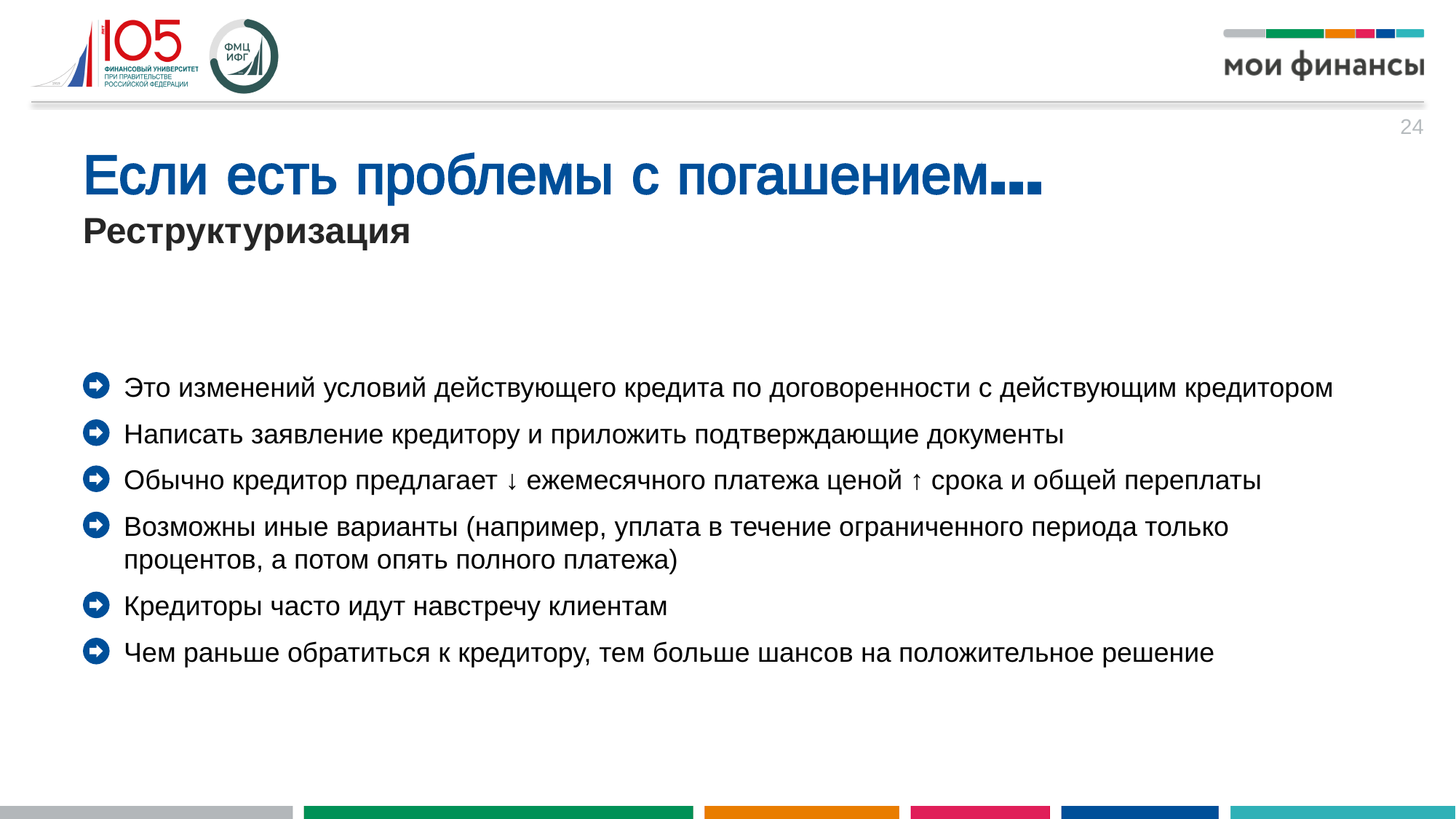

24
Если есть проблемы с погашением…
Реструктуризация
Это изменений условий действующего кредита по договоренности с действующим кредитором
Написать заявление кредитору и приложить подтверждающие документы
Обычно кредитор предлагает ↓ ежемесячного платежа ценой ↑ срока и общей переплаты
Возможны иные варианты (например, уплата в течение ограниченного периода только процентов, а потом опять полного платежа)
Кредиторы часто идут навстречу клиентам
Чем раньше обратиться к кредитору, тем больше шансов на положительное решение